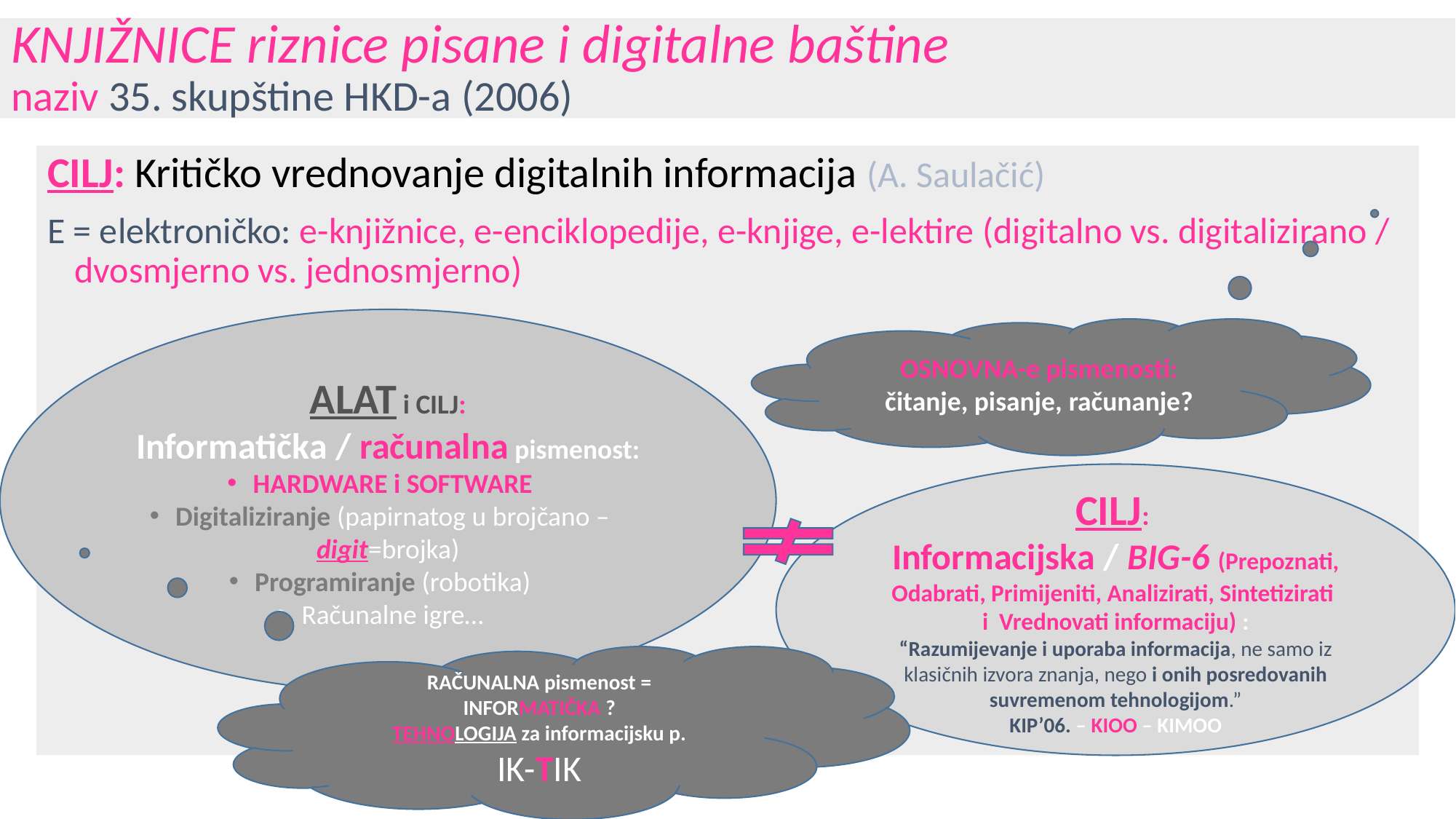

# KNJIŽNICE riznice pisane i digitalne baštine naziv 35. skupštine HKD-a (2006)
CILJ: Kritičko vrednovanje digitalnih informacija (A. Saulačić)
E = elektroničko: e-knjižnice, e-enciklopedije, e-knjige, e-lektire (digitalno vs. digitalizirano / dvosmjerno vs. jednosmjerno)
ALAT i CILJ:
Informatička / računalna pismenost:
HARDWARE i SOFTWARE
Digitaliziranje (papirnatog u brojčano – digit=brojka)
Programiranje (robotika)
Računalne igre…
OSNOVNA-e pismenosti:
čitanje, pisanje, računanje?
CILJ:
Informacijska / BIG-6 (Prepoznati, Odabrati, Primijeniti, Analizirati, Sintetizirati  i  Vrednovati informaciju) :
“Razumijevanje i uporaba informacija, ne samo iz klasičnih izvora znanja, nego i onih posredovanih suvremenom tehnologijom.”
KIP’06. – KIOO – KIMOO

RAČUNALNA pismenost =
INFORMATIČKA ?
TEHNOLOGIJA za informacijsku p.
IK-TIK